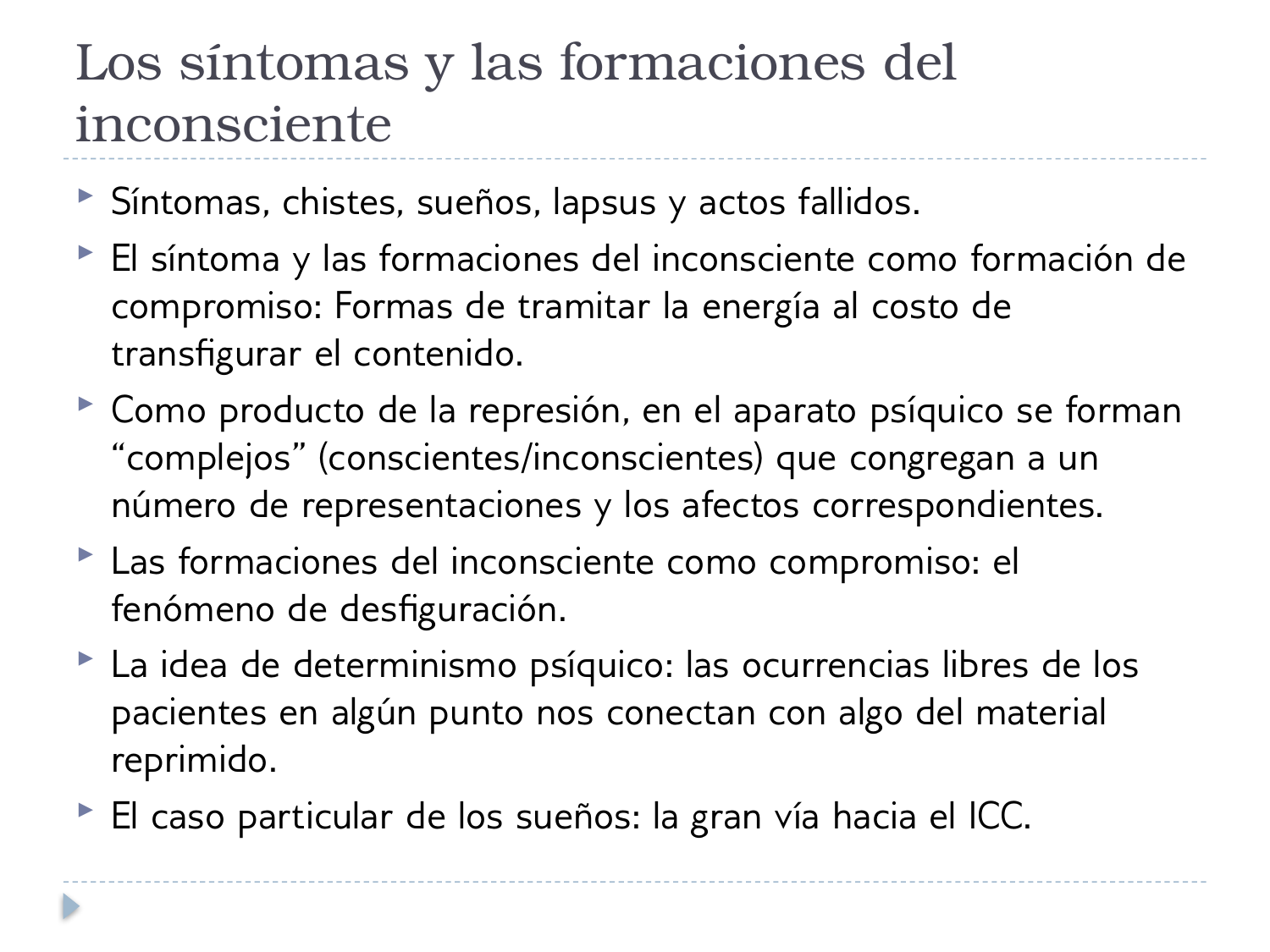

# Los síntomas y las formaciones del inconsciente
Síntomas, chistes, sueños, lapsus y actos fallidos.
El síntoma y las formaciones del inconsciente como formación de compromiso: Formas de tramitar la energía al costo de transfigurar el contenido.
Como producto de la represión, en el aparato psíquico se forman “complejos” (conscientes/inconscientes) que congregan a un número de representaciones y los afectos correspondientes.
Las formaciones del inconsciente como compromiso: el fenómeno de desfiguración.
La idea de determinismo psíquico: las ocurrencias libres de los pacientes en algún punto nos conectan con algo del material reprimido.
El caso particular de los sueños: la gran vía hacia el ICC.